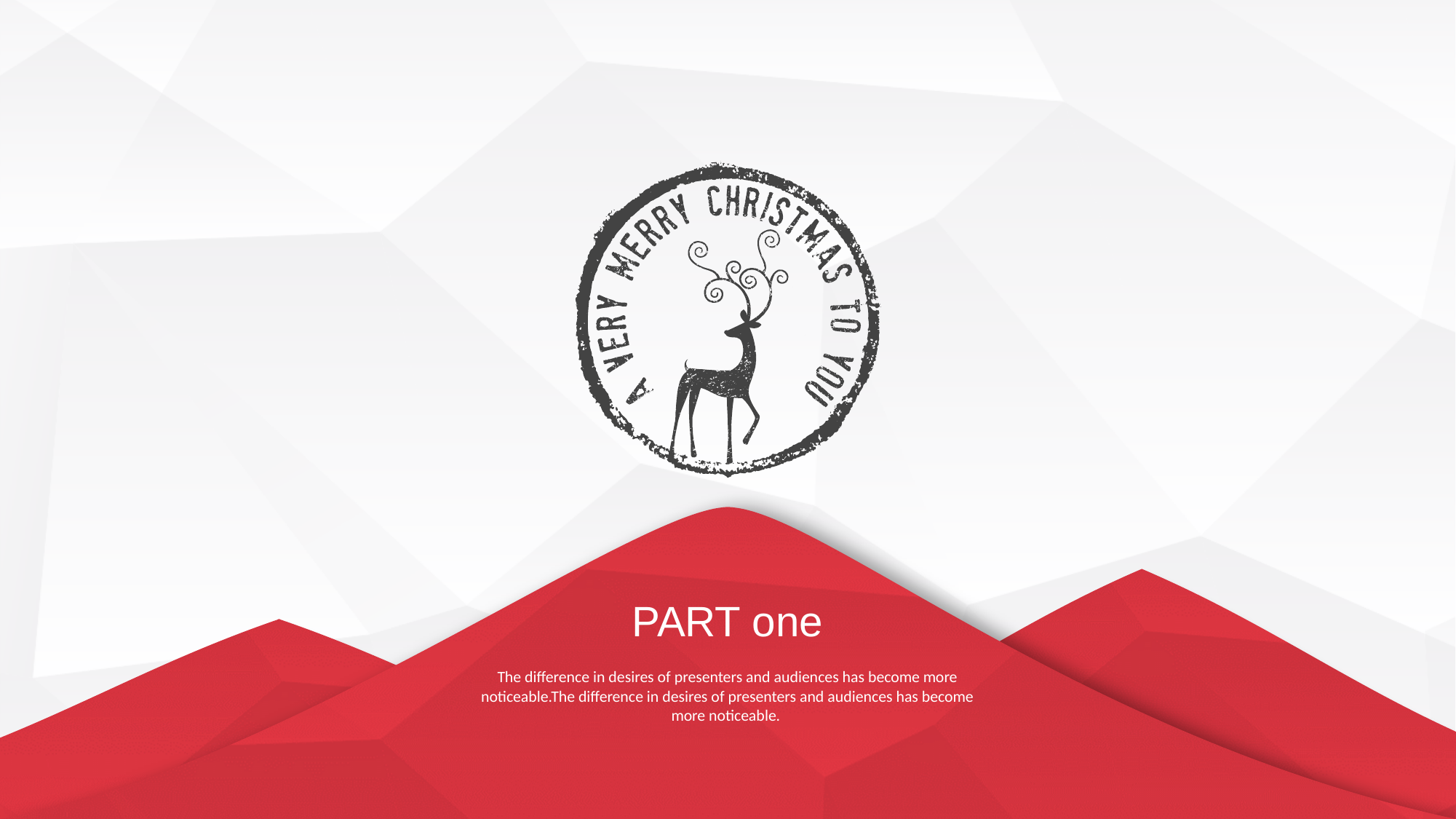

PART one
The difference in desires of presenters and audiences has become more noticeable.The difference in desires of presenters and audiences has become more noticeable.